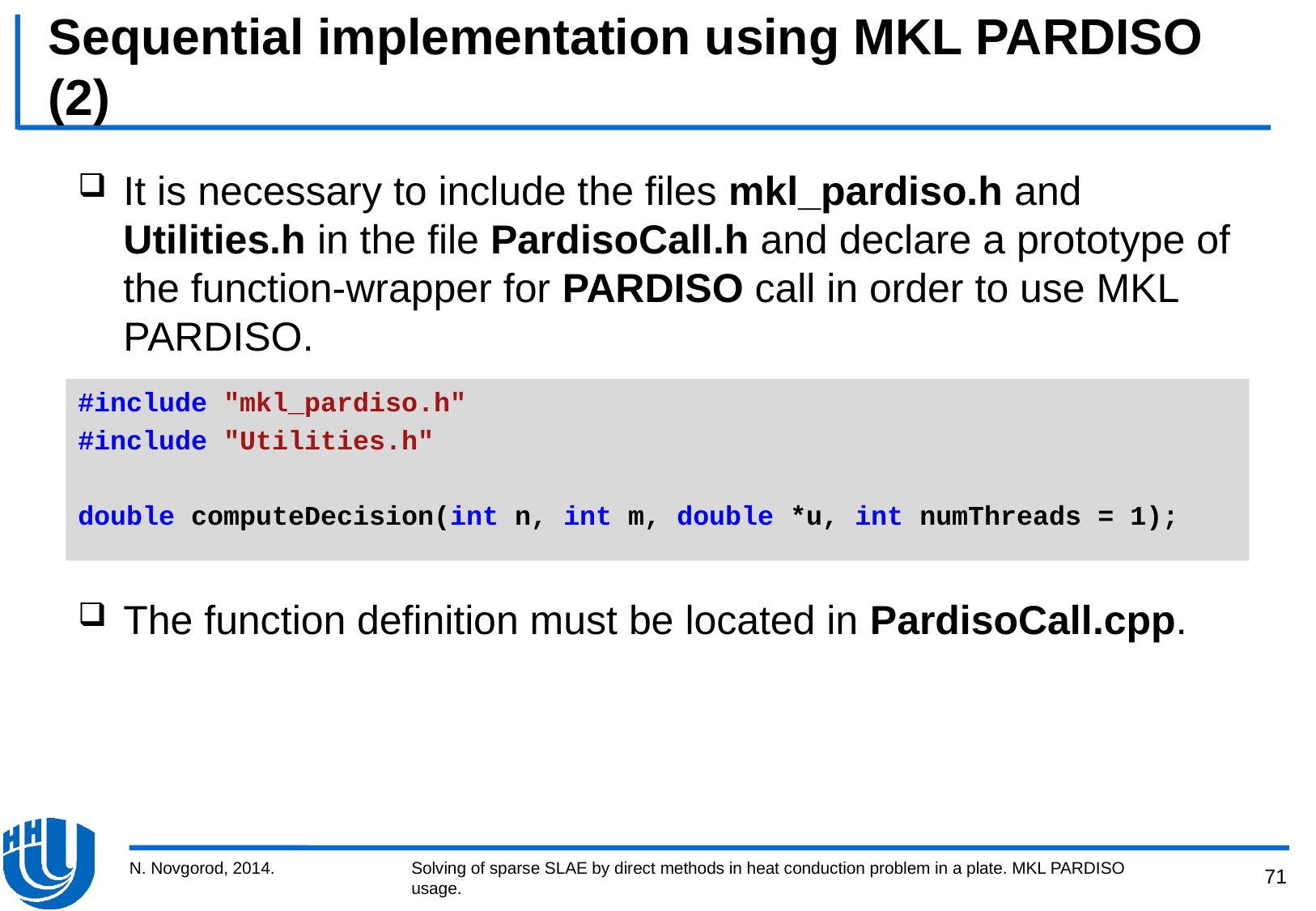

# Sequential implementation using MKL PARDISO (2)
It is necessary to include the files mkl_pardiso.h and Utilities.h in the file PardisoCall.h and declare a prototype of the function-wrapper for PARDISO call in order to use MKL PARDISO.

The function definition must be located in PardisoCall.cpp.
#include "mkl_pardiso.h"
#include "Utilities.h"

double computeDecision(int n, int m, double *u, int numThreads = 1);
N. Novgorod, 2014.
Solving of sparse SLAE by direct methods in heat conduction problem in a plate. MKL PARDISO usage.